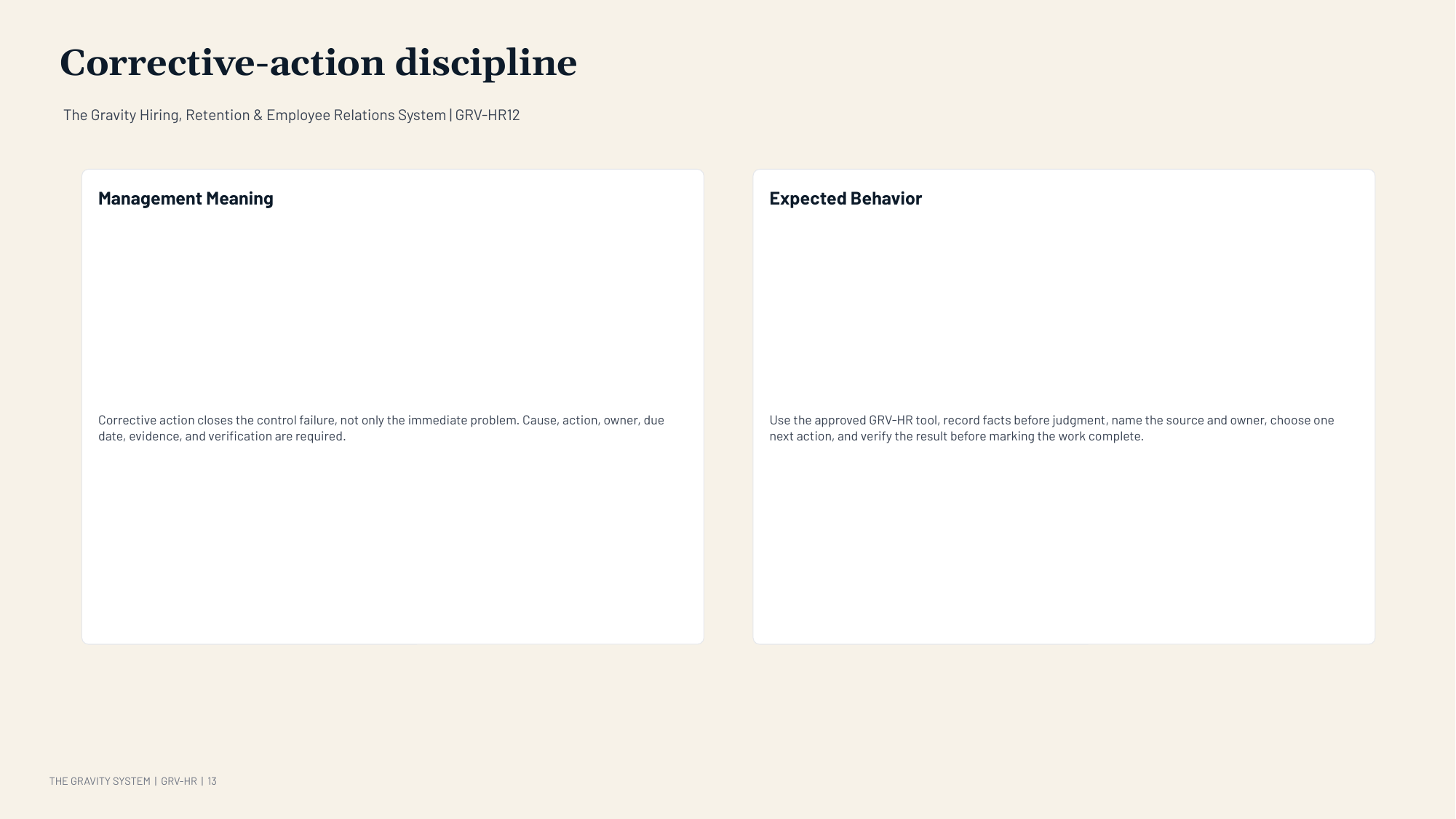

Corrective-action discipline
The Gravity Hiring, Retention & Employee Relations System | GRV-HR12

Management Meaning
Expected Behavior
Corrective action closes the control failure, not only the immediate problem. Cause, action, owner, due date, evidence, and verification are required.
Use the approved GRV-HR tool, record facts before judgment, name the source and owner, choose one next action, and verify the result before marking the work complete.
THE GRAVITY SYSTEM  |  GRV-HR  |  13